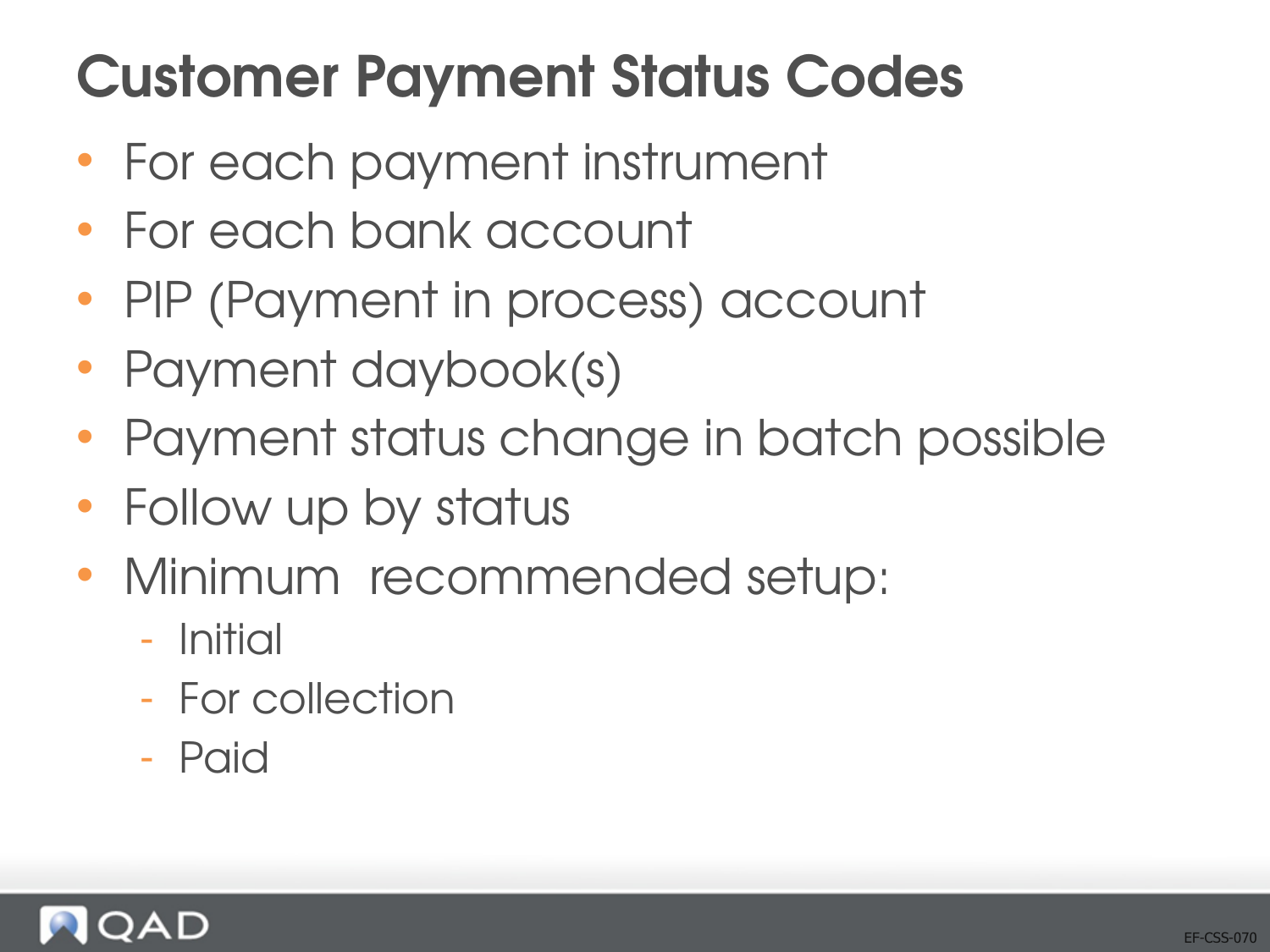

# Customer Payment Status Codes
For each payment instrument
For each bank account
PIP (Payment in process) account
Payment daybook(s)
Payment status change in batch possible
Follow up by status
Minimum  recommended setup:
Initial
For collection
Paid
EF-CSS-070